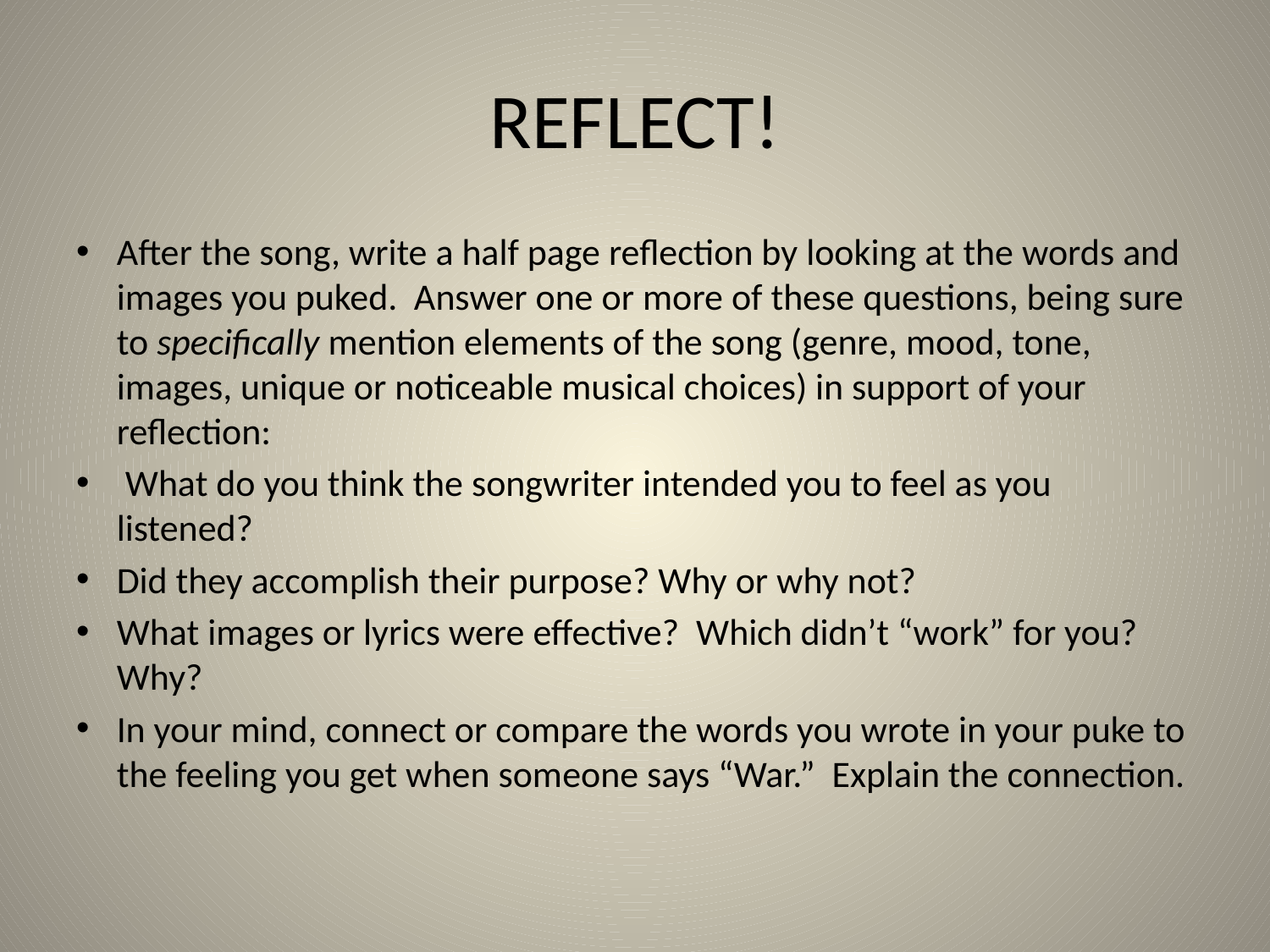

# REFLECT!
After the song, write a half page reflection by looking at the words and images you puked.  Answer one or more of these questions, being sure to specifically mention elements of the song (genre, mood, tone, images, unique or noticeable musical choices) in support of your reflection:
 What do you think the songwriter intended you to feel as you listened?
Did they accomplish their purpose? Why or why not?
What images or lyrics were effective?  Which didn’t “work” for you? Why?
In your mind, connect or compare the words you wrote in your puke to the feeling you get when someone says “War.”  Explain the connection.